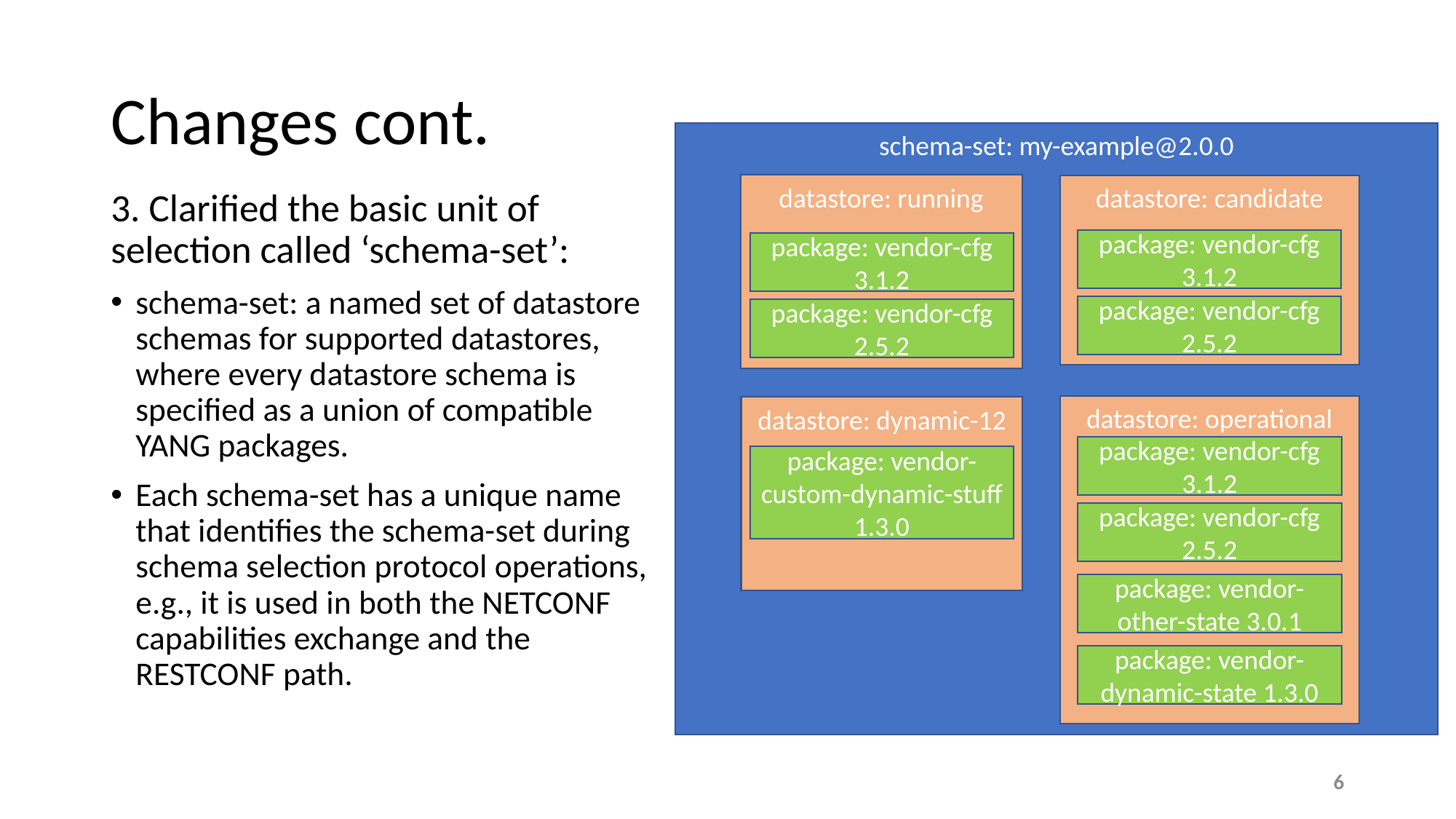

# Changes cont.
schema-set: my-example@2.0.0
datastore: running
datastore: candidate
package: vendor-cfg 3.1.2
package: vendor-cfg 3.1.2
package: vendor-cfg 2.5.2
package: vendor-cfg 2.5.2
datastore: operational
datastore: dynamic-12
package: vendor-cfg 3.1.2
package: vendor-custom-dynamic-stuff 1.3.0
package: vendor-cfg 2.5.2
package: vendor-other-state 3.0.1
package: vendor-dynamic-state 1.3.0
3. Clarified the basic unit of selection called ‘schema-set’:
schema-set: a named set of datastore schemas for supported datastores, where every datastore schema is specified as a union of compatible YANG packages.
Each schema-set has a unique name that identifies the schema-set during schema selection protocol operations, e.g., it is used in both the NETCONF capabilities exchange and the RESTCONF path.

6